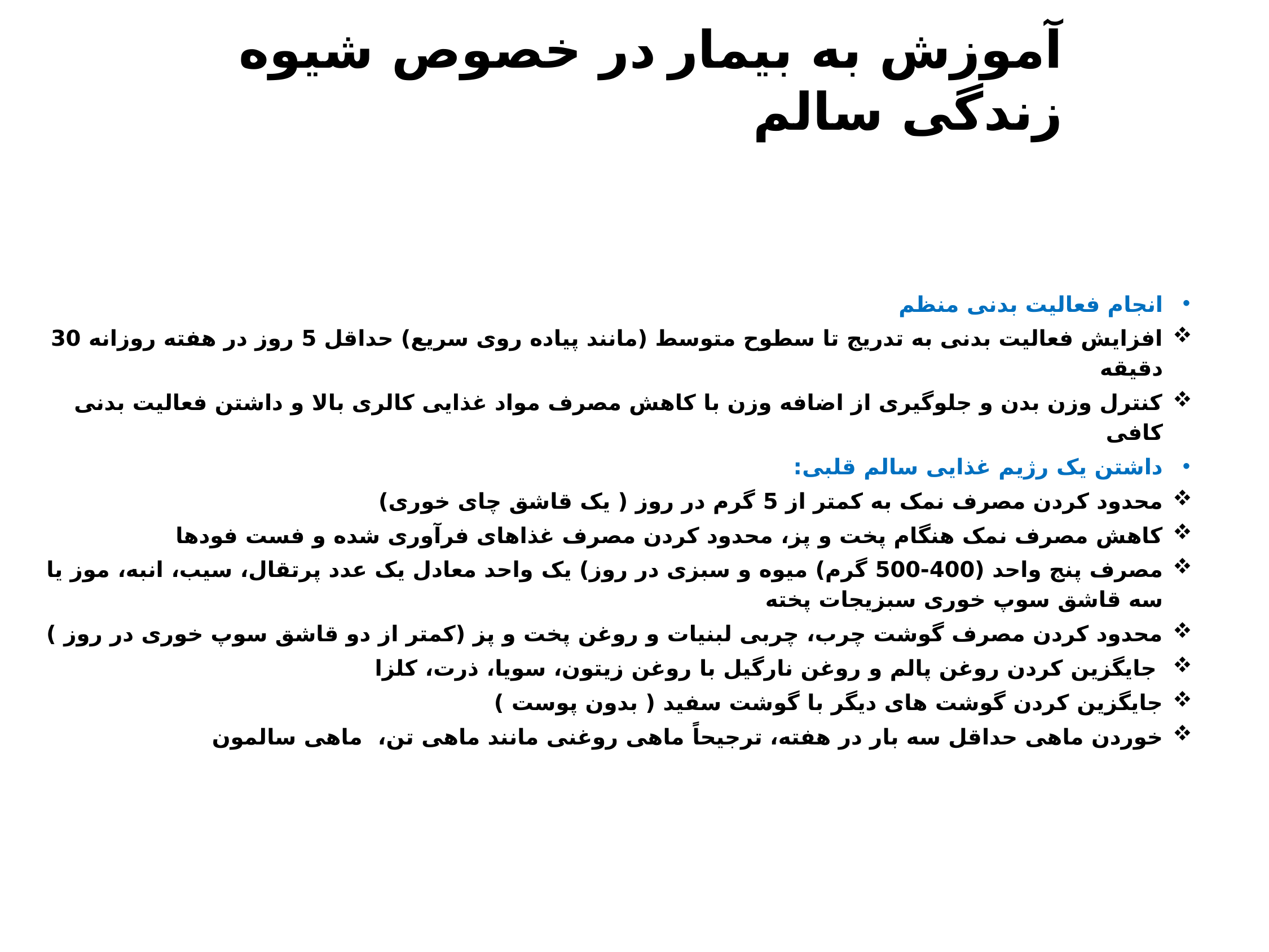

# آموزش به بیمار در خصوص شیوه زندگی سالم
انجام فعالیت بدنی منظم
افزایش فعالیت بدنی به تدریج تا سطوح متوسط (مانند پیاده روی سریع) حداقل 5 روز در هفته روزانه 30 دقیقه
کنترل وزن بدن و جلوگیری از اضافه وزن با کاهش مصرف مواد غذایی کالری بالا و داشتن فعالیت بدنی کافی
داشتن یک رژیم غذایی سالم قلبی:
محدود کردن مصرف نمک به کمتر از 5 گرم در روز ( یک قاشق چای خوری)
کاهش مصرف نمک هنگام پخت و پز، محدود کردن مصرف غذاهای فرآوری شده و فست فودها
مصرف پنج واحد (400-500 گرم) میوه و سبزی در روز) یک واحد معادل یک عدد پرتقال، سیب، انبه، موز یا سه قاشق سوپ خوری سبزیجات پخته
محدود کردن مصرف گوشت چرب، چربی لبنیات و روغن پخت و پز (کمتر از دو قاشق سوپ خوری در روز )
 جایگزین کردن روغن پالم و روغن نارگیل با روغن زیتون، سویا، ذرت، کلزا
جایگزین کردن گوشت های دیگر با گوشت سفید ( بدون پوست )
خوردن ماهی حداقل سه بار در هفته، ترجیحاً ماهی روغنی مانند ماهی تن،  ماهی سالمون